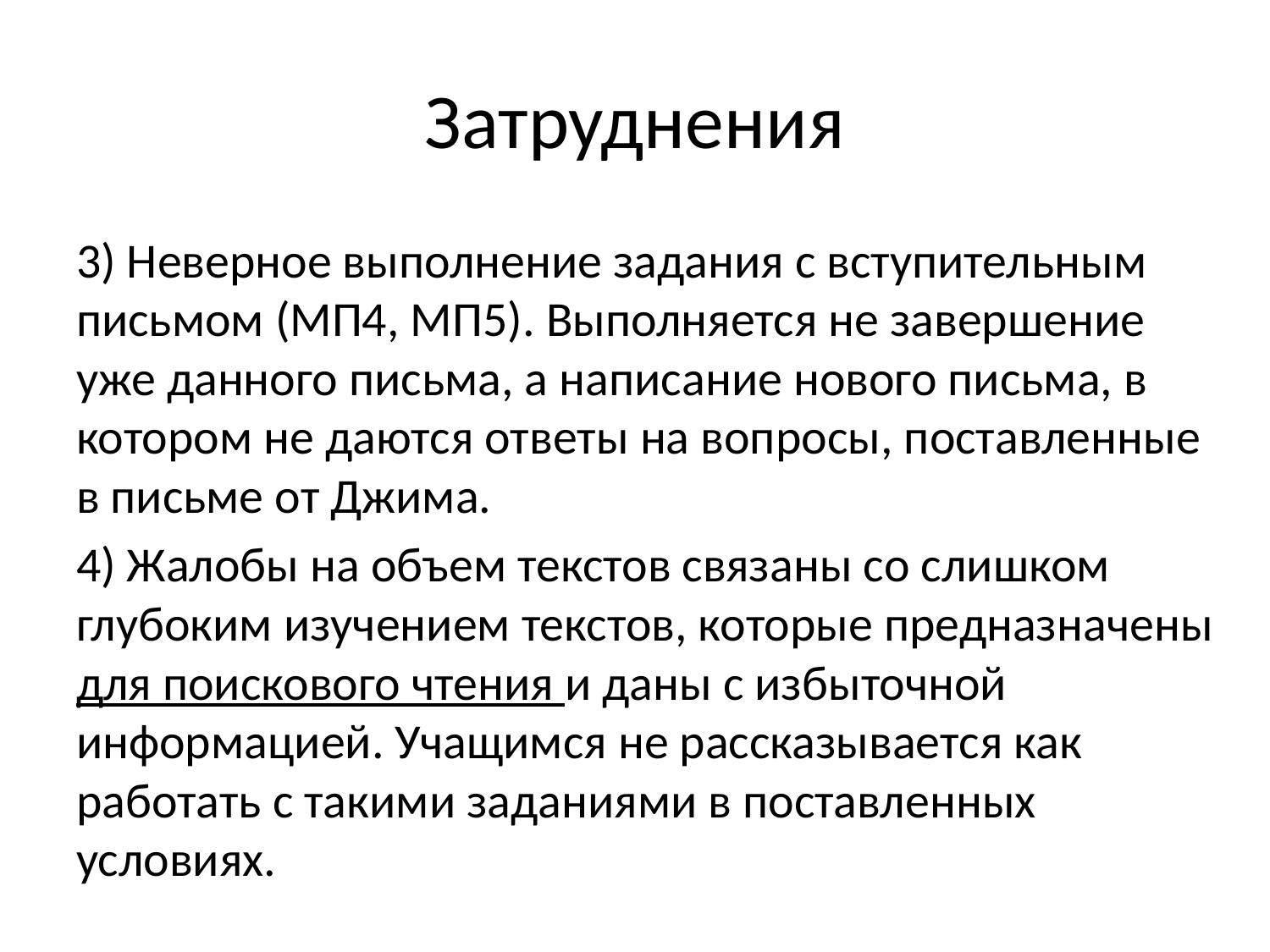

# Затруднения
3) Неверное выполнение задания с вступительным письмом (МП4, МП5). Выполняется не завершение уже данного письма, а написание нового письма, в котором не даются ответы на вопросы, поставленные в письме от Джима.
4) Жалобы на объем текстов связаны со слишком глубоким изучением текстов, которые предназначены для поискового чтения и даны с избыточной информацией. Учащимся не рассказывается как работать с такими заданиями в поставленных условиях.